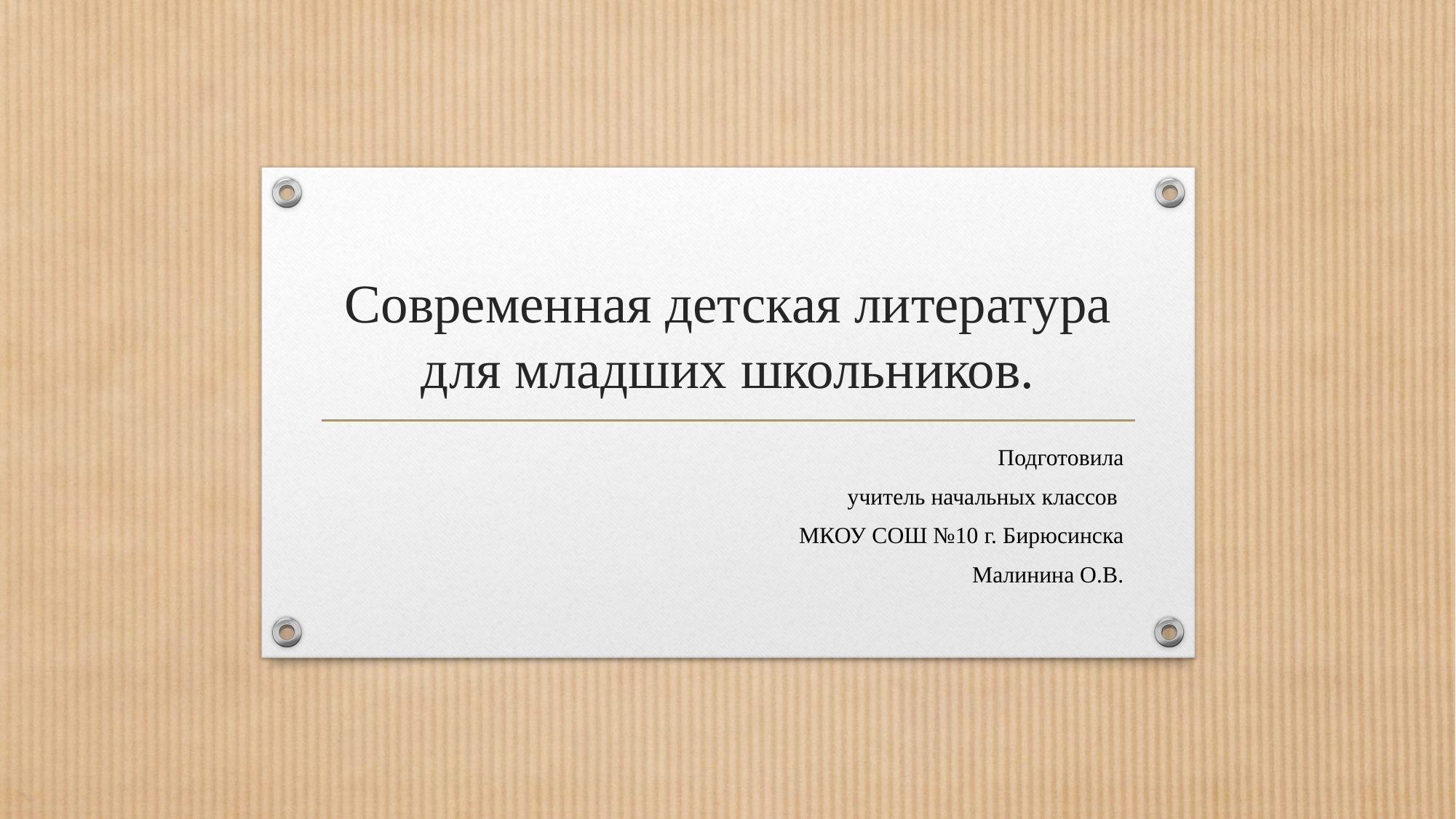

# Современная детская литература для младших школьников.
Подготовила
 учитель начальных классов
МКОУ СОШ №10 г. Бирюсинска
 Малинина О.В.